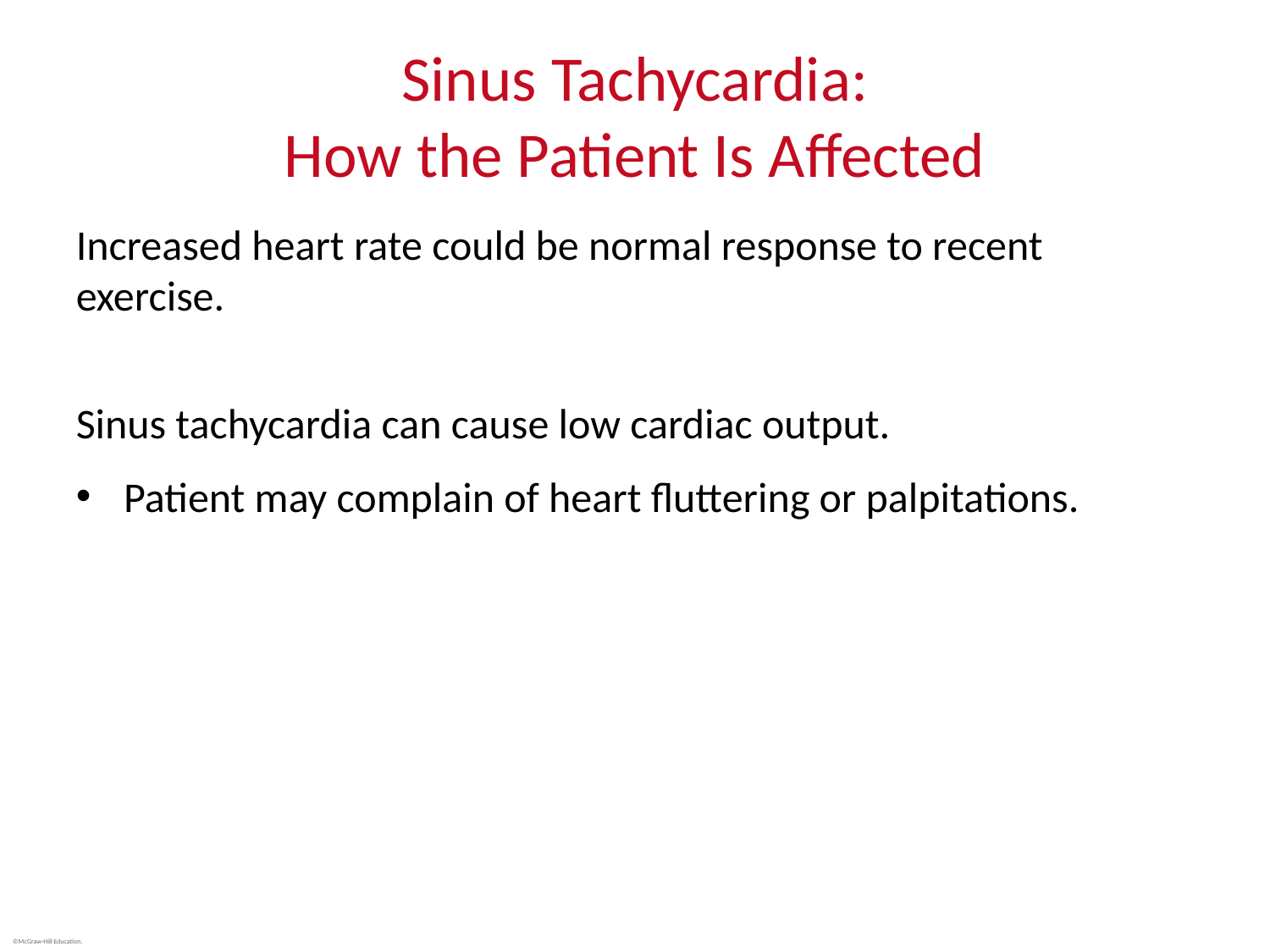

# Sinus Tachycardia: How the Patient Is Affected
Increased heart rate could be normal response to recent exercise.
Sinus tachycardia can cause low cardiac output.
Patient may complain of heart fluttering or palpitations.